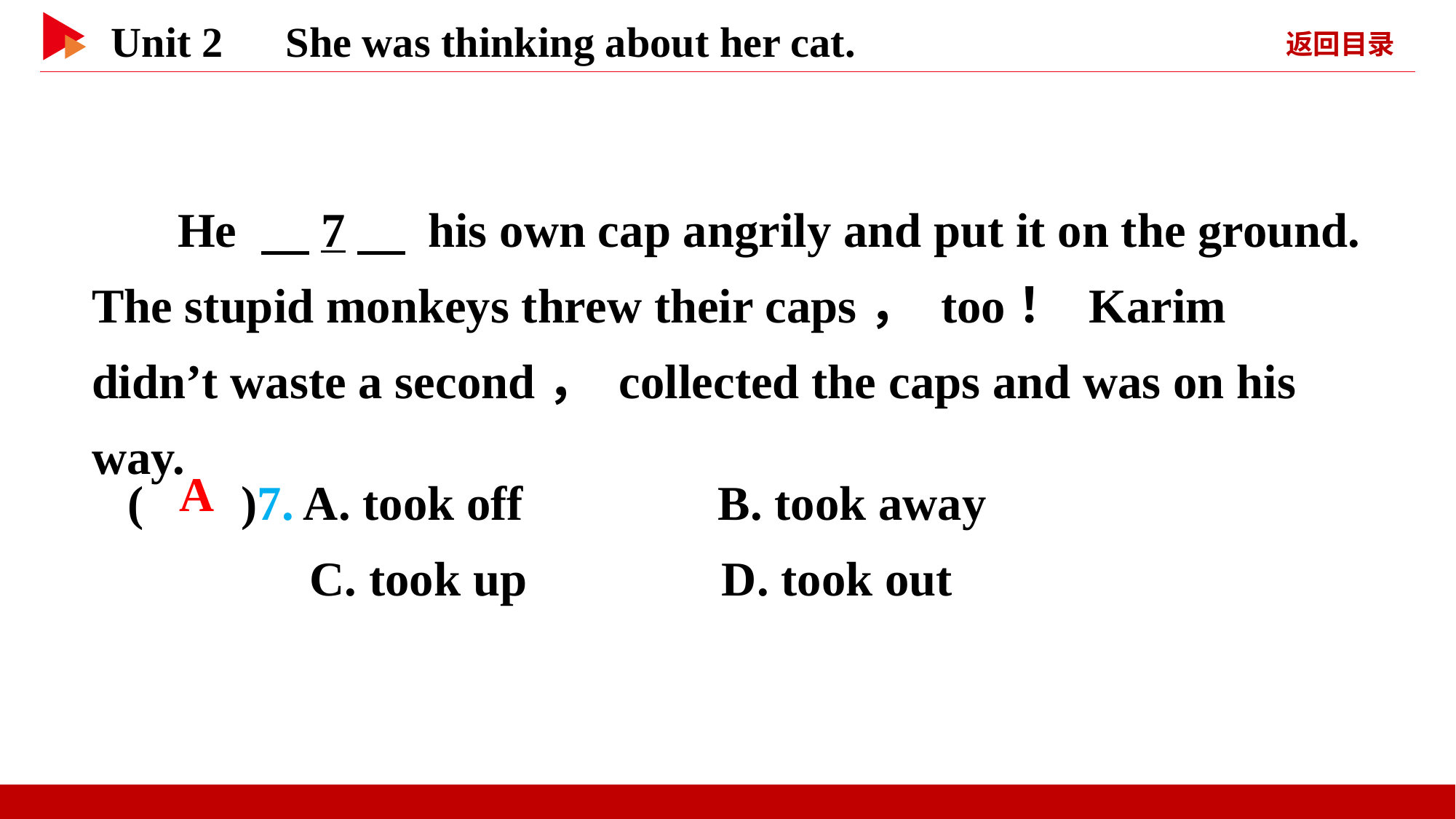

He 　7　 his own cap angrily and put it on the ground. The stupid monkeys threw their caps， too！ Karim didn’t waste a second， collected the caps and was on his way.
(        )7. A. took off                B. took away
	      C. took up                D. took out
   A